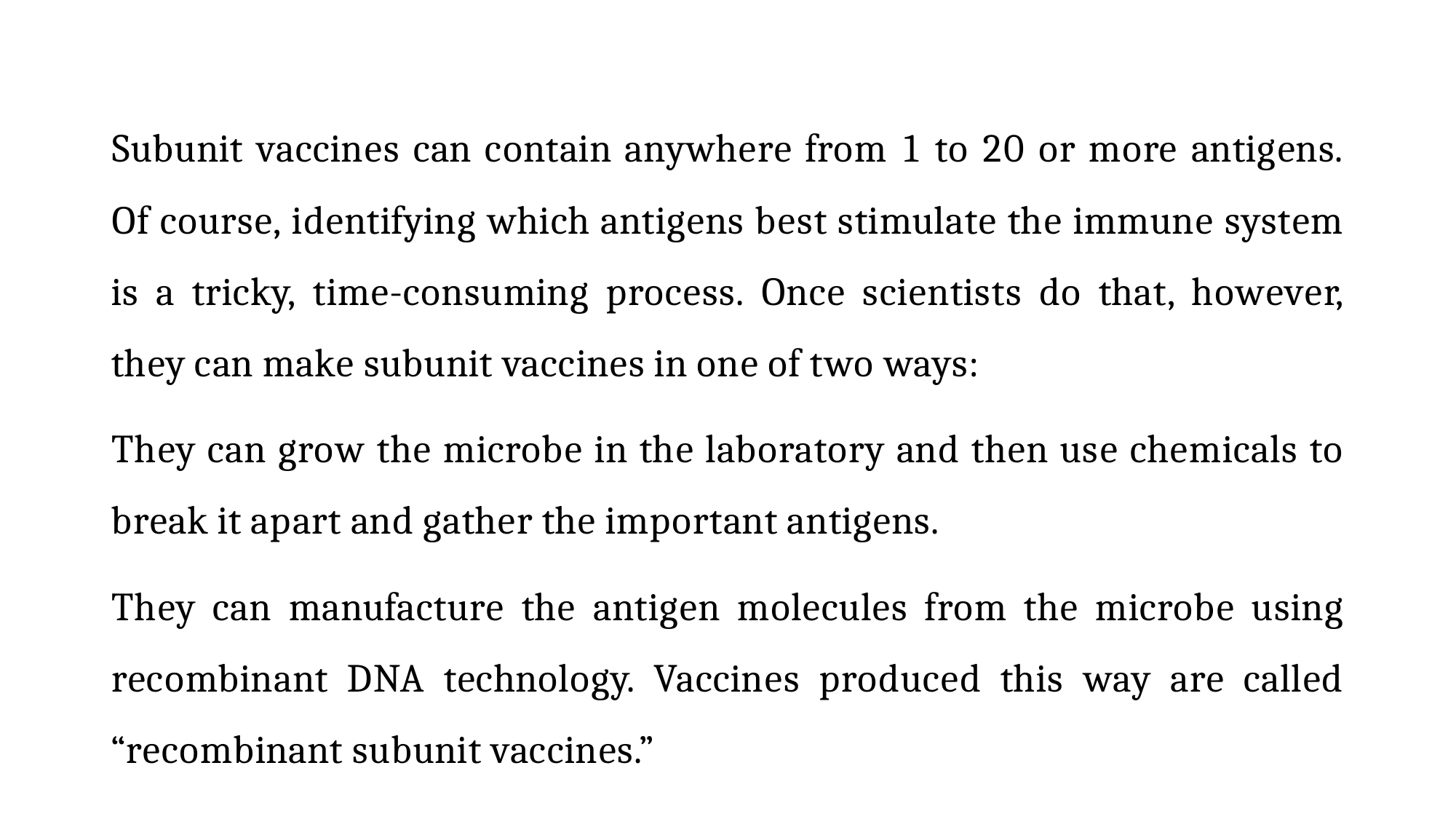

Subunit vaccines can contain anywhere from 1 to 20 or more antigens. Of course, identifying which antigens best stimulate the immune system is a tricky, time-consuming process. Once scientists do that, however, they can make subunit vaccines in one of two ways:
They can grow the microbe in the laboratory and then use chemicals to break it apart and gather the important antigens.
They can manufacture the antigen molecules from the microbe using recombinant DNA technology. Vaccines produced this way are called “recombinant subunit vaccines.”